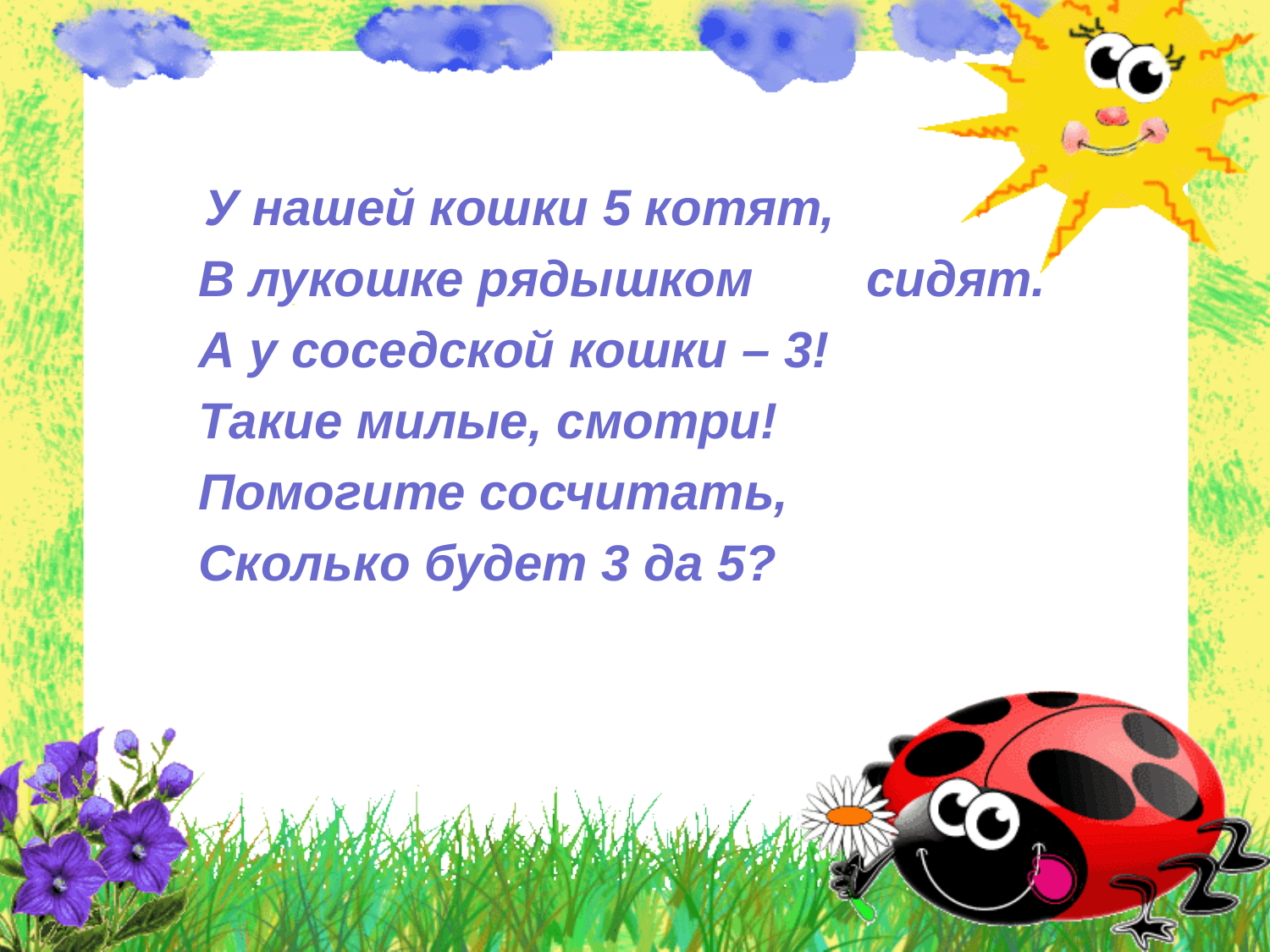

У нашей кошки 5 котят,
    В лукошке рядышком        сидят.
    А у соседской кошки – 3!
    Такие милые, смотри!
    Помогите сосчитать,
    Сколько будет 3 да 5?